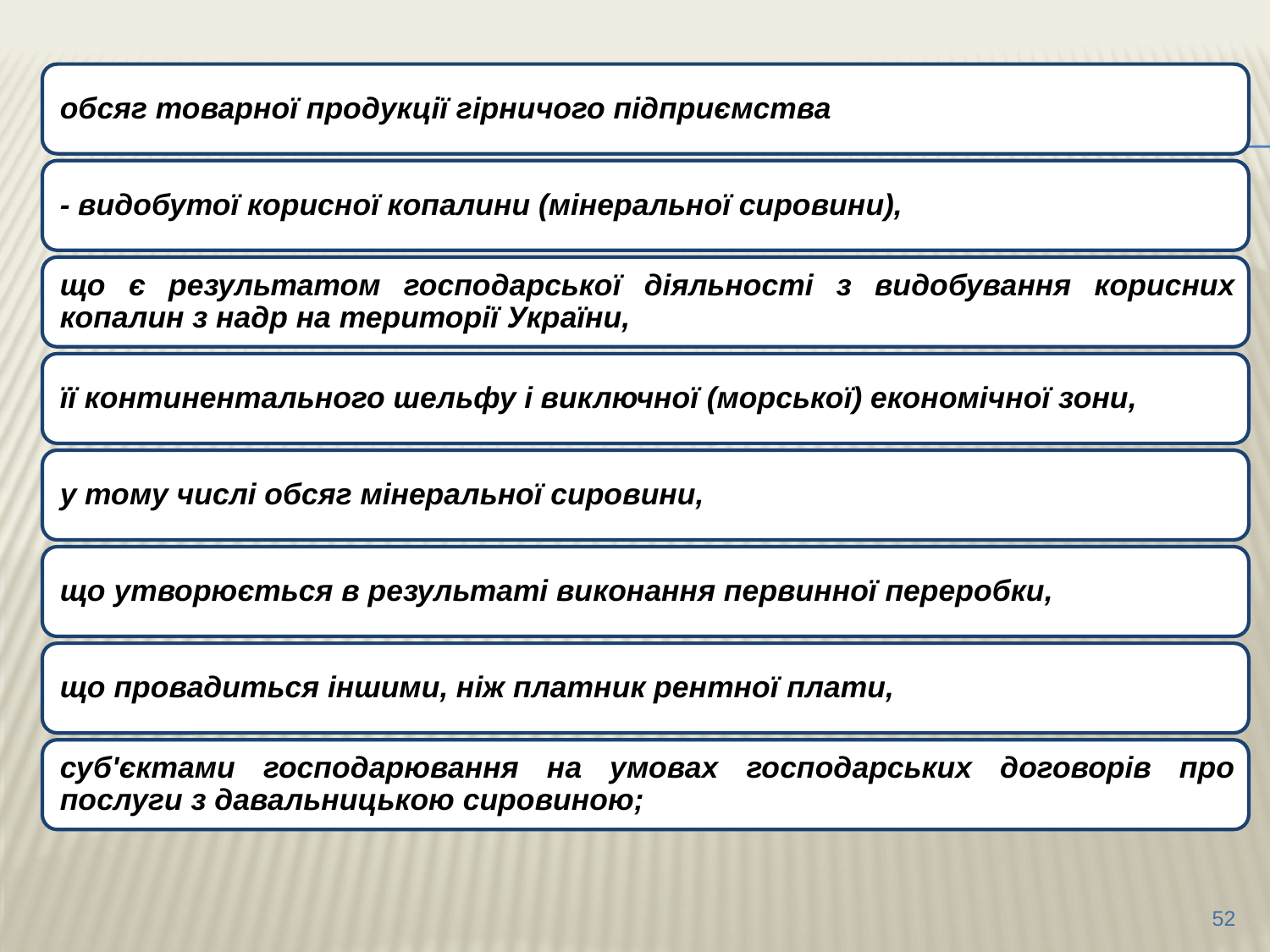

обсяг товарної продукції гірничого підприємства
- видобутої корисної копалини (мінеральної сировини),
що є результатом господарської діяльності з видобування корисних копалин з надр на території України,
її континентального шельфу і виключної (морської) економічної зони,
у тому числі обсяг мінеральної сировини,
що утворюється в результаті виконання первинної переробки,
що провадиться іншими, ніж платник рентної плати,
суб'єктами господарювання на умовах господарських договорів про послуги з давальницькою сировиною;
52